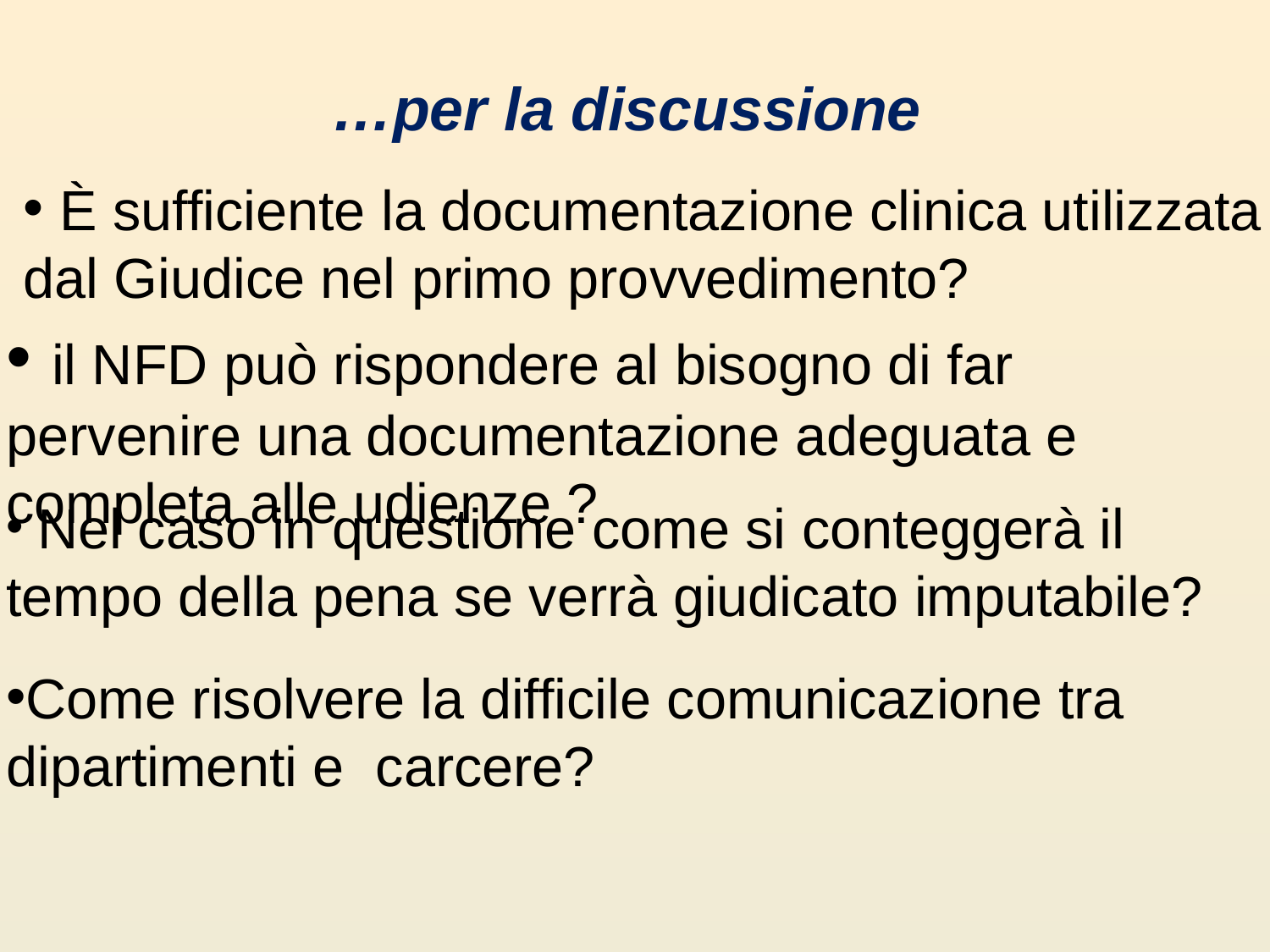

# …per la discussione
 È sufficiente la documentazione clinica utilizzata dal Giudice nel primo provvedimento?
 il NFD può rispondere al bisogno di far pervenire una documentazione adeguata e completa alle udienze ?
 Nel caso in questione come si conteggerà il tempo della pena se verrà giudicato imputabile?
Come risolvere la difficile comunicazione tra dipartimenti e  carcere?